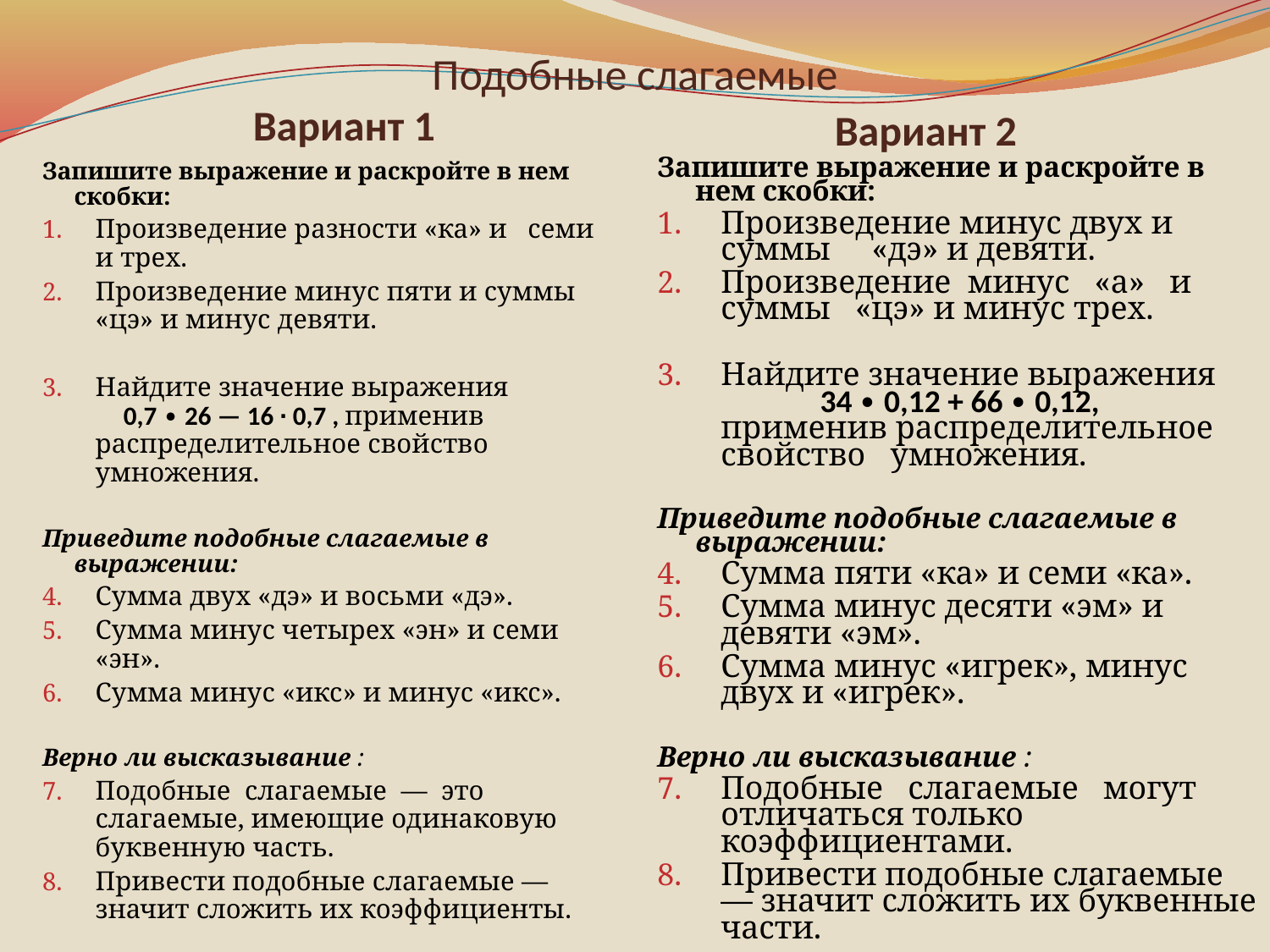

# Подобные слагаемые
Вариант 1
Вариант 2
Запишите выражение и раскройте в нем скобки:
Произведение разности «ка» и   семи и трех.
Произведение минус пяти и суммы «цэ» и минус девяти.

Найдите значение выражения                   0,7 ∙ 26 — 16 ∙ 0,7 , применив распределительное свойство умножения.

Приведите подобные слагаемые в выражении:
Сумма двух «дэ» и восьми «дэ».
Сумма минус четырех «эн» и семи «эн».
Сумма минус «икс» и минус «икс».

Верно ли высказывание :
Подобные  слагаемые  —  это   слагаемые, имеющие одинаковую буквенную часть.
Привести подобные слагаемые — значит сложить их коэффициенты.

Запишите выражение и раскройте в нем скобки:
Произведение минус двух и суммы     «дэ» и девяти.
Произведение  минус   «а»   и  суммы   «цэ» и минус трех.

Найдите значение выражения                  34 ∙ 0,12 + 66 ∙ 0,12,   применив распределительное свойство   умножения.

Приведите подобные слагаемые в выражении:
Сумма пяти «ка» и семи «ка».
Сумма минус десяти «эм» и девяти «эм».
Сумма минус «игрек», минус двух и «игрек».

Верно ли высказывание :
Подобные   слагаемые   могут   отличаться только коэффициентами.
Привести подобные слагаемые — значит сложить их буквенные части.